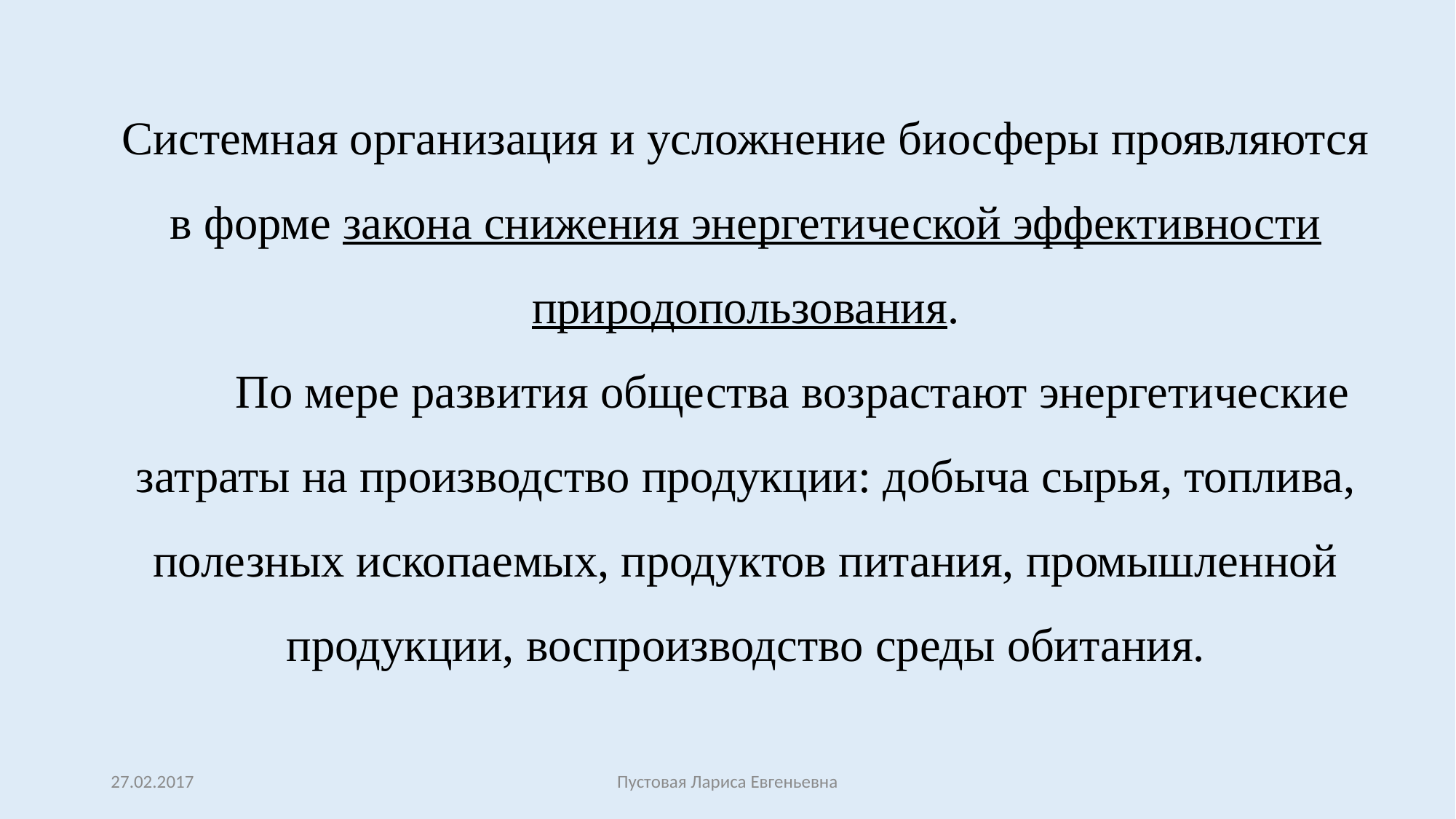

# Системная организация и усложнение биосферы проявляются в форме закона снижения энергетической эффективности природопользования. По мере развития общества возрастают энергетические затраты на производство продукции: добыча сырья, топлива, полезных ископаемых, продуктов питания, промышленной продукции, воспроизводство среды обитания.
27.02.2017
Пустовая Лариса Евгеньевна